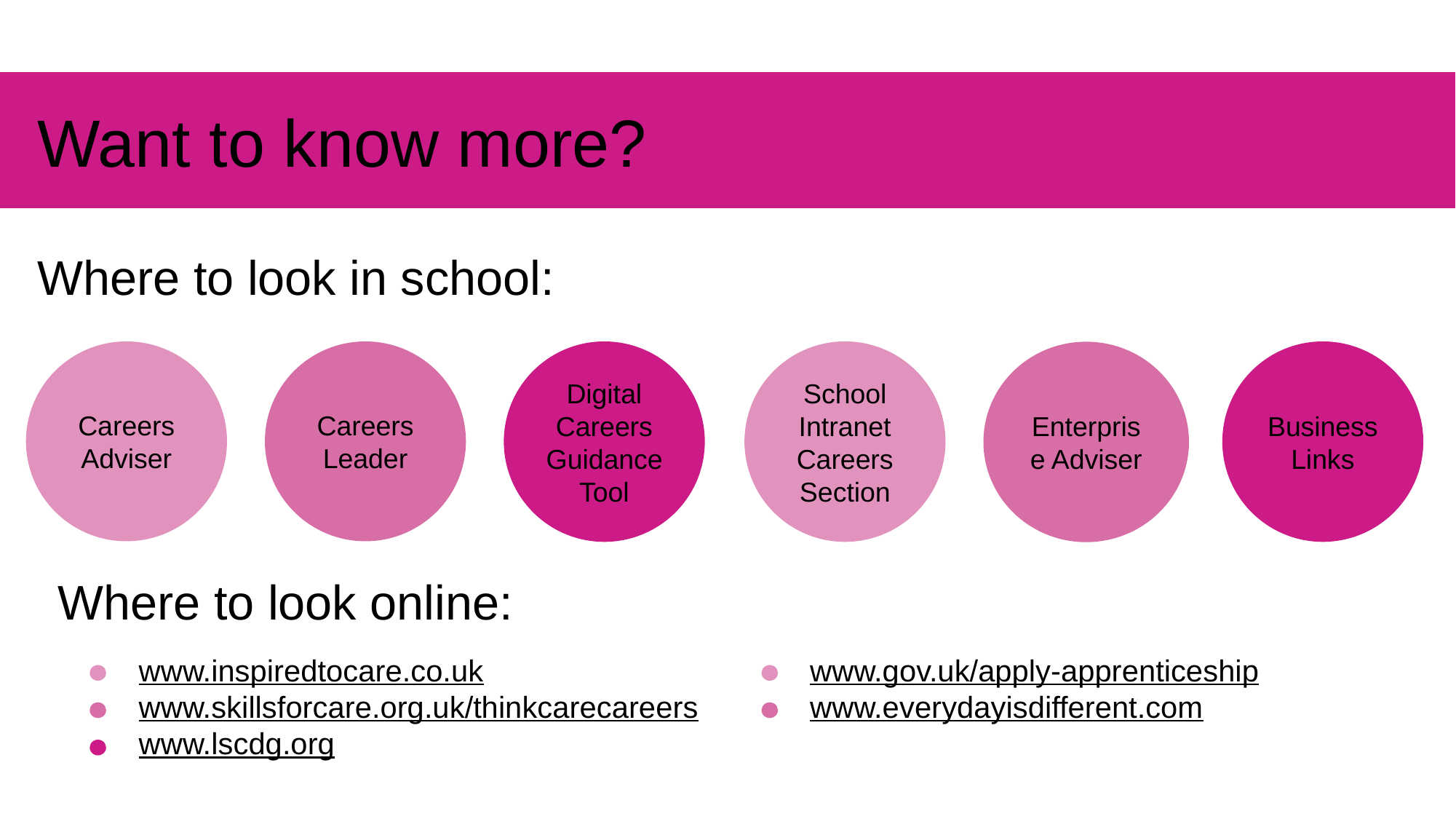

# Want to know more?
Where to look in school:
Careers Adviser
Careers Leader
School Intranet Careers Section
Business Links
Digital Careers Guidance Tool
Enterprise Adviser
Where to look online:
www.inspiredtocare.co.uk
www.skillsforcare.org.uk/thinkcarecareers
www.lscdg.org
www.gov.uk/apply-apprenticeship
www.everydayisdifferent.com